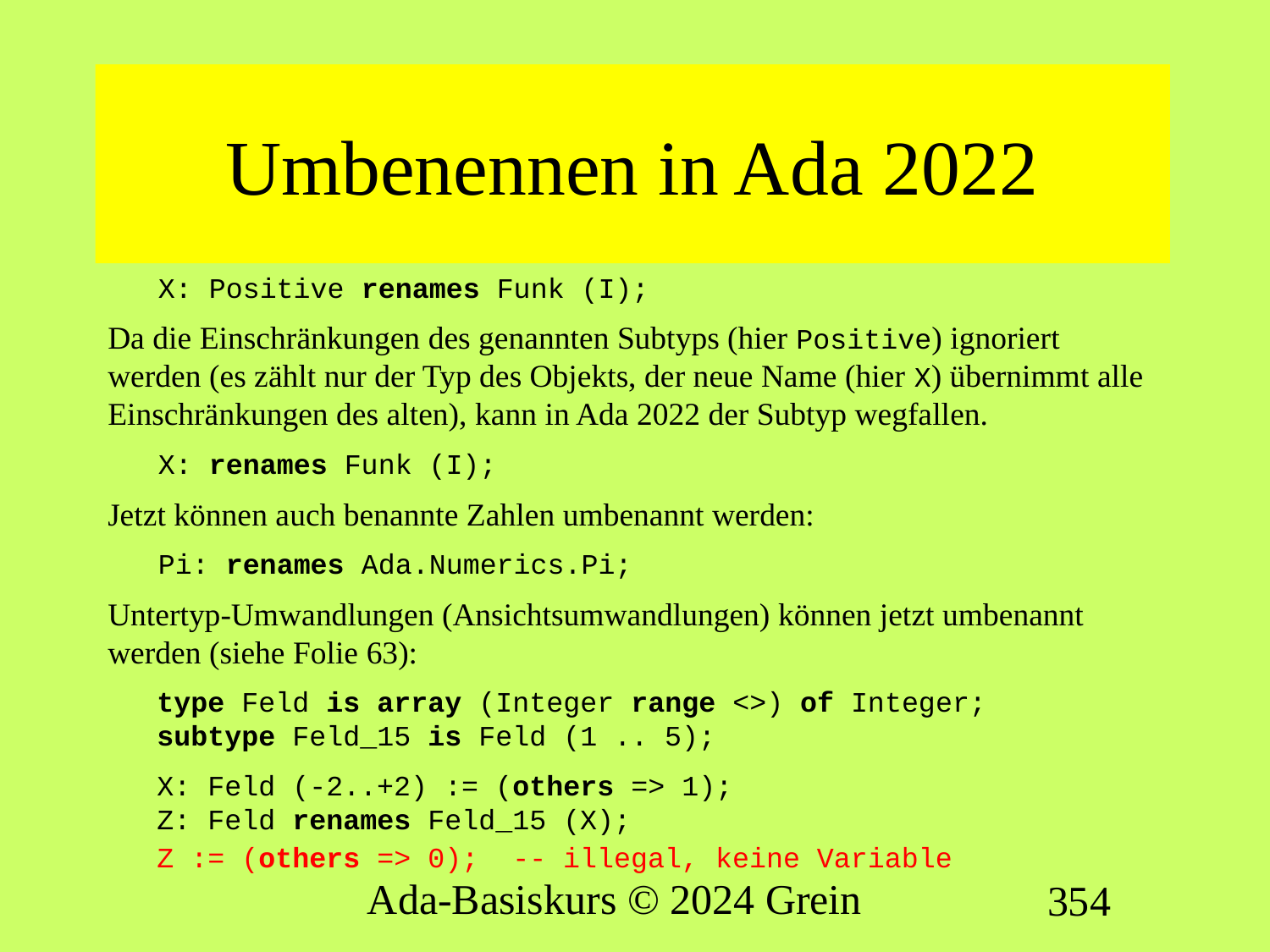

# Umbenennen in Ada 2022
X: Positive renames Funk (I);
Da die Einschränkungen des genannten Subtyps (hier Positive) ignoriert werden (es zählt nur der Typ des Objekts, der neue Name (hier X) übernimmt alle Einschränkungen des alten), kann in Ada 2022 der Subtyp wegfallen.
X: renames Funk (I);
Jetzt können auch benannte Zahlen umbenannt werden:
Pi: renames Ada.Numerics.Pi;
Untertyp-Umwandlungen (Ansichtsumwandlungen) können jetzt umbenannt werden (siehe Folie 63):
type Feld is array (Integer range <>) of Integer;
subtype Feld_15 is Feld (1 .. 5);

X: Feld (-2..+2) := (others => 1);
Z: Feld renames Feld_15 (X);

Z := (others => 0);  -- illegal, keine Variable
Ada-Basiskurs © 2024 Grein
354